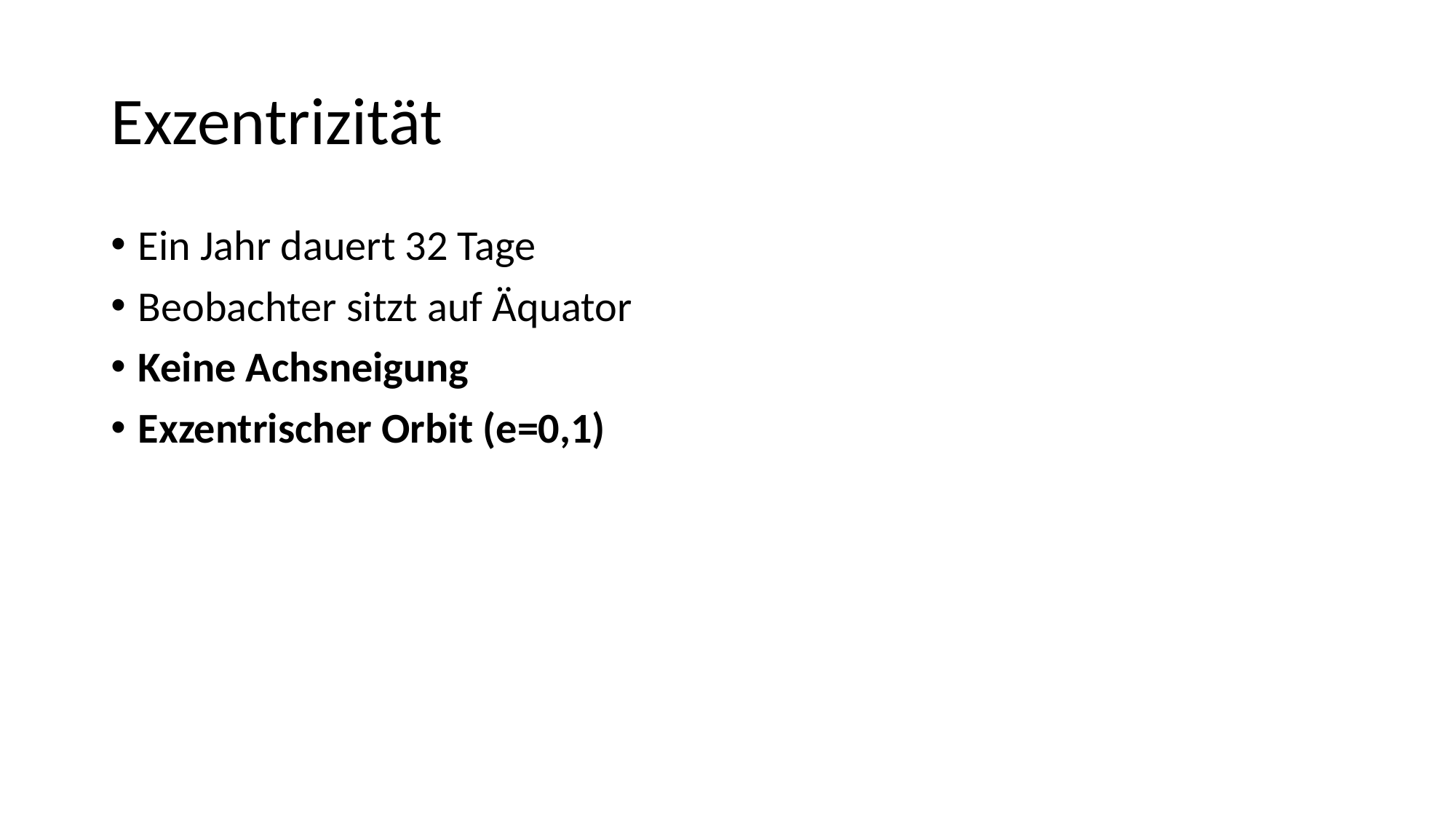

# Exzentrizität
Ein Jahr dauert 32 Tage
Beobachter sitzt auf Äquator
Keine Achsneigung
Exzentrischer Orbit (e=0,1)